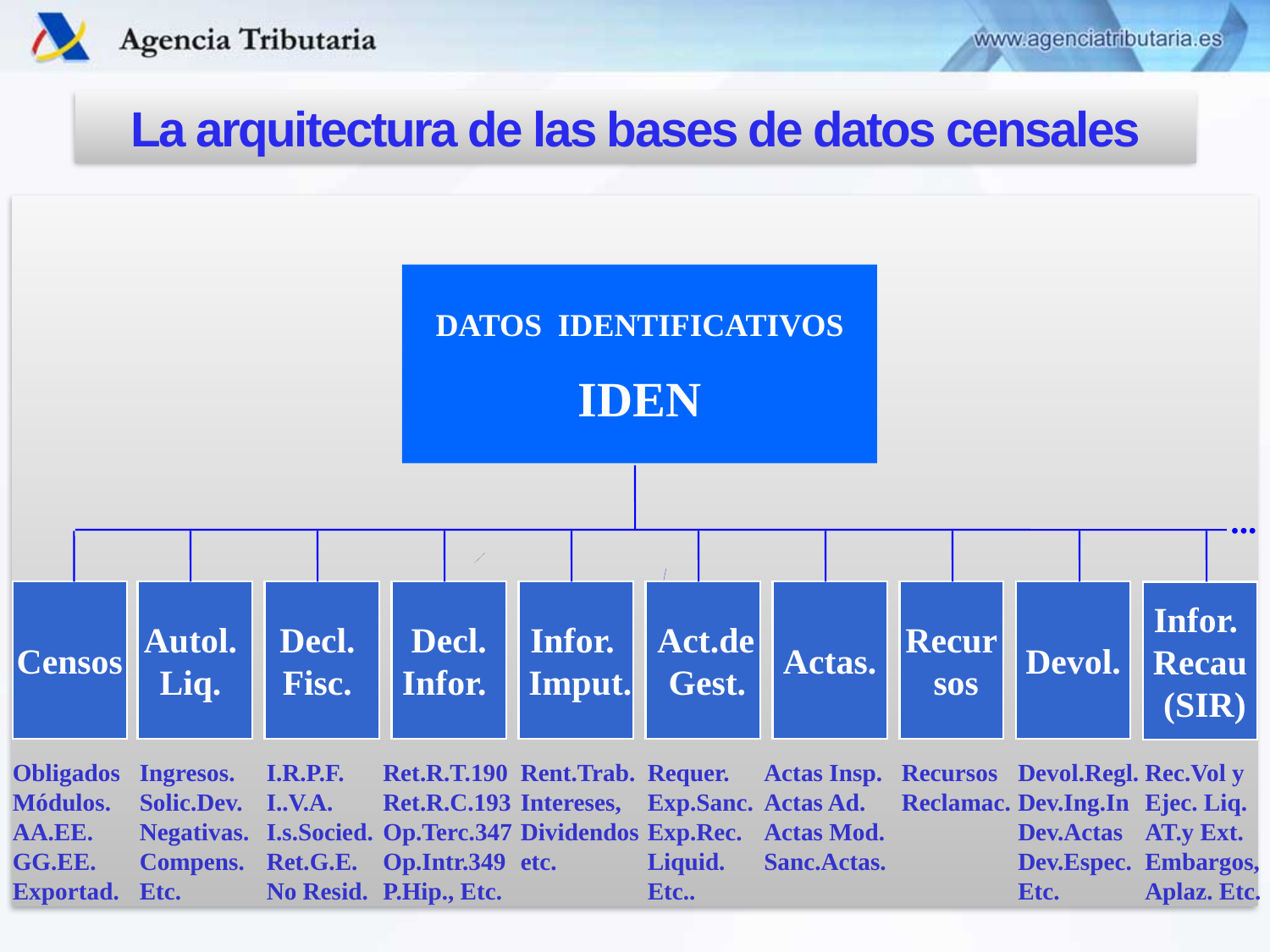

La arquitectura de las bases de datos censales

DATOS  IDENTIFICATIVOS
IDEN

...

Censos
Autol.
Liq.
Decl.
Fisc.
Decl.
Infor.
   Infor.
 Imput.
  Act.de
 Gest.
Actas.
Recur
 sos
Devol.
Infor.
Recau
 (SIR)
Obligados
Módulos.
AA.EE.
GG.EE.
Exportad.
Ingresos.
Solic.Dev.
Negativas.
Compens.
Etc.
I.R.P.F.
I..V.A.
I.s.Socied.
Ret.G.E.
No Resid.
Ret.R.T.190Ret.R.C.193Op.Terc.347Op.Intr.349
P.Hip., Etc.
Rent.Trab.
Intereses,
Dividendos etc.
Requer.
Exp.Sanc.
Exp.Rec.
Liquid.
Etc..
Actas Insp. Actas Ad.
Actas Mod.
Sanc.Actas.
Recursos
Reclamac.
Devol.Regl.
Dev.Ing.InDev.Actas
Dev.Espec.
Etc.
Rec.Vol y Ejec. Liq. AT.y Ext.
Embargos,
Aplaz. Etc.